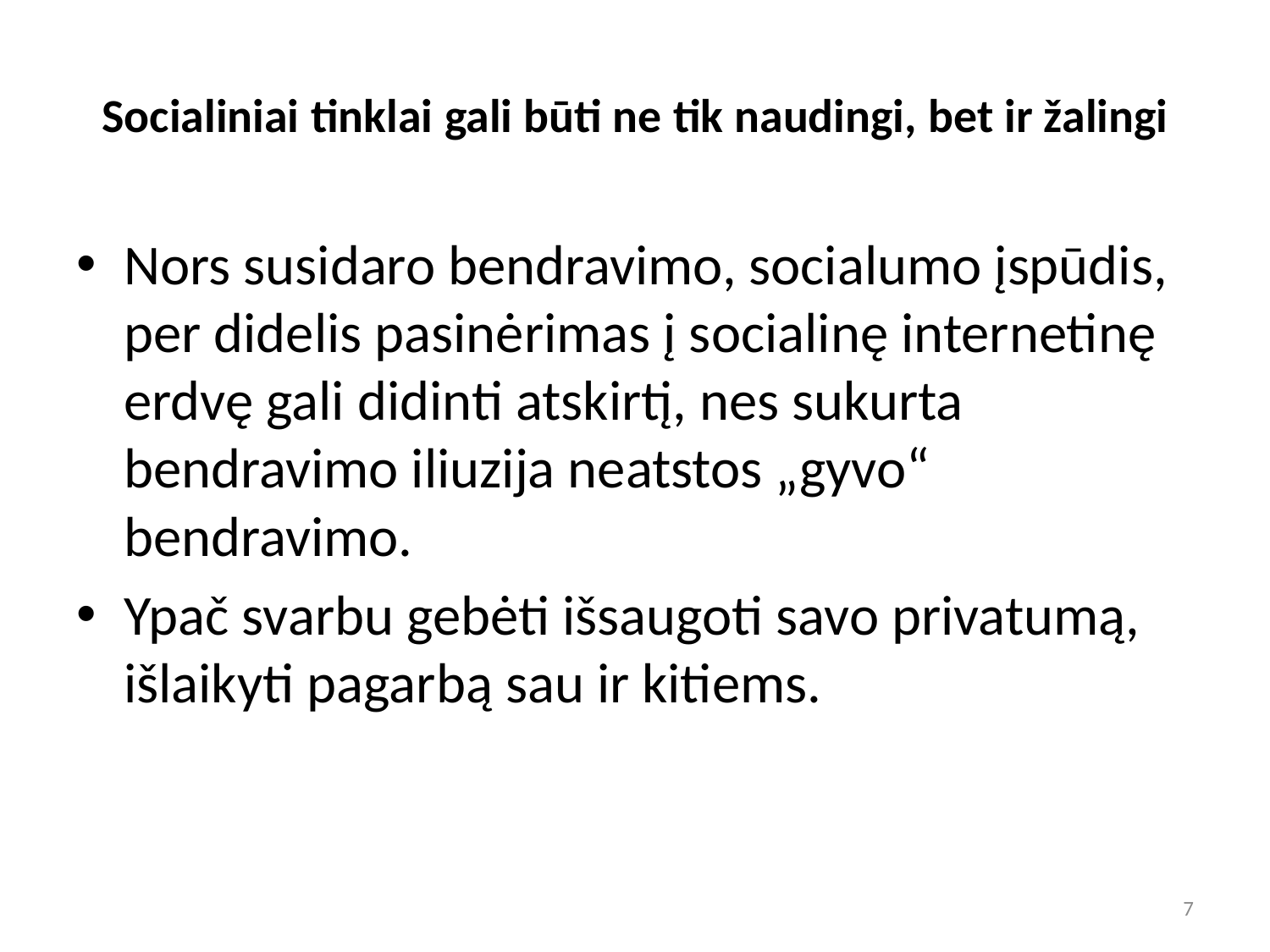

# Socialiniai tinklai gali būti ne tik naudingi, bet ir žalingi
Nors susidaro bendravimo, socialumo įspūdis, per didelis pasinėrimas į socialinę internetinę erdvę gali didinti atskirtį, nes sukurta bendravimo iliuzija neatstos „gyvo“ bendravimo.
Ypač svarbu gebėti išsaugoti savo privatumą, išlaikyti pagarbą sau ir kitiems.
7